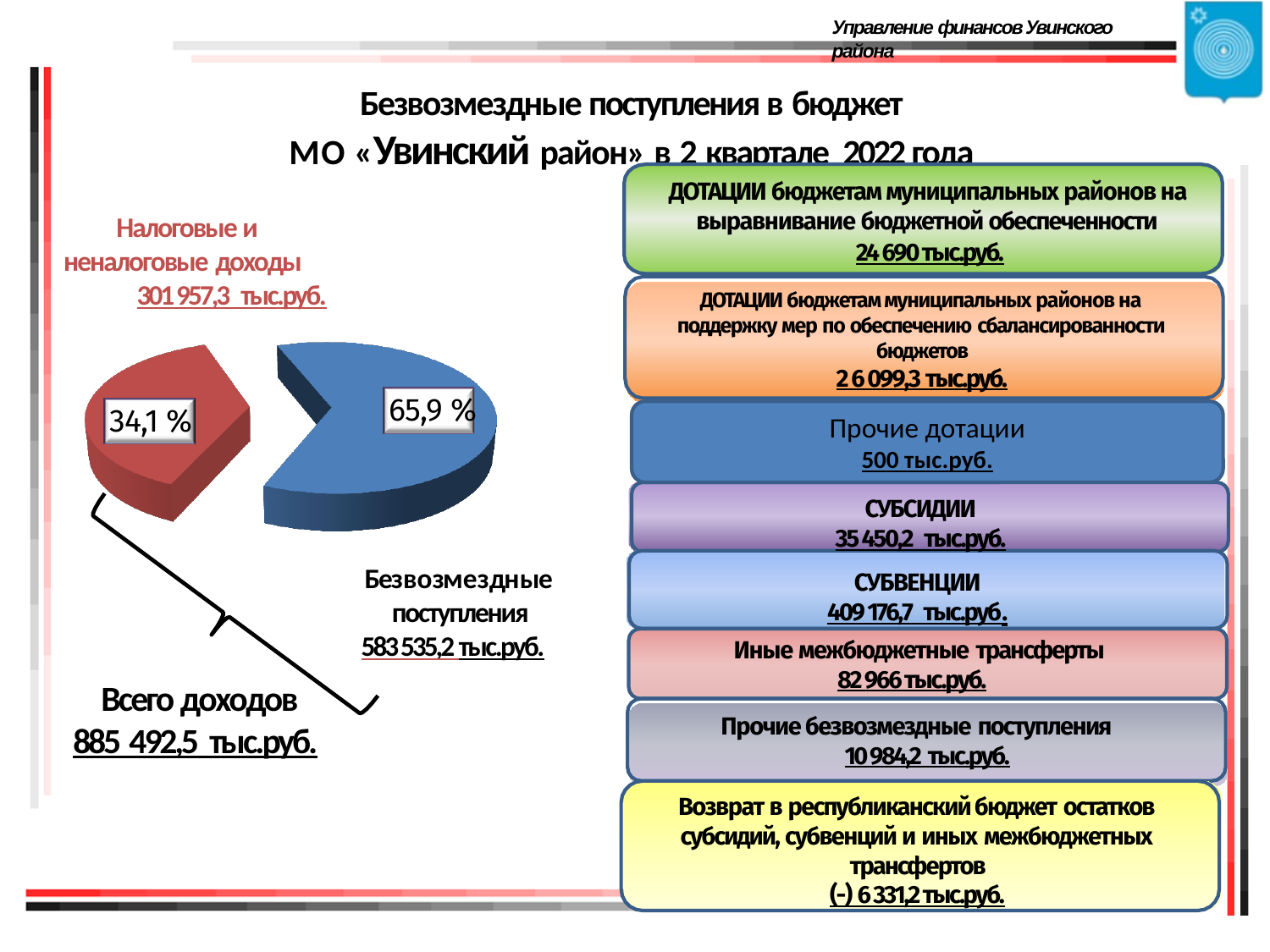

Управление финансов Увинского района

# Безвозмездные поступления в бюджет
МО «Увинский район» в 2 квартале  2022 года

ДОТАЦИИ бюджетам муниципальных районов на  выравнивание бюджетной обеспеченности
24 690 тыс.руб.
Налоговые и  неналоговые доходы
301 957,3  тыс.руб.

ДОТАЦИИ бюджетам муниципальных районов на  поддержку мер по обеспечению сбалансированности  бюджетов
2 6 099,3 тыс.руб.

65,9 %

34,1 %
Прочие дотации
500 тыс.руб.

СУБСИДИИ
35 450,2  тыс.руб.
СУБВЕНЦИИ
409 176,7  тыс.руб.

Безвозмездные  поступления
583 535,2 тыс.руб.

Иные межбюджетные трансферты  82 966 тыс.руб.
Всего доходов   885  492,5  тыс.руб.

Прочие безвозмездные поступления  10 984,2 тыс.руб.

Возврат в республиканский бюджет остатков  субсидий, субвенций и иных межбюджетных  трансфертов
(-) 6 331,2 тыс.руб.